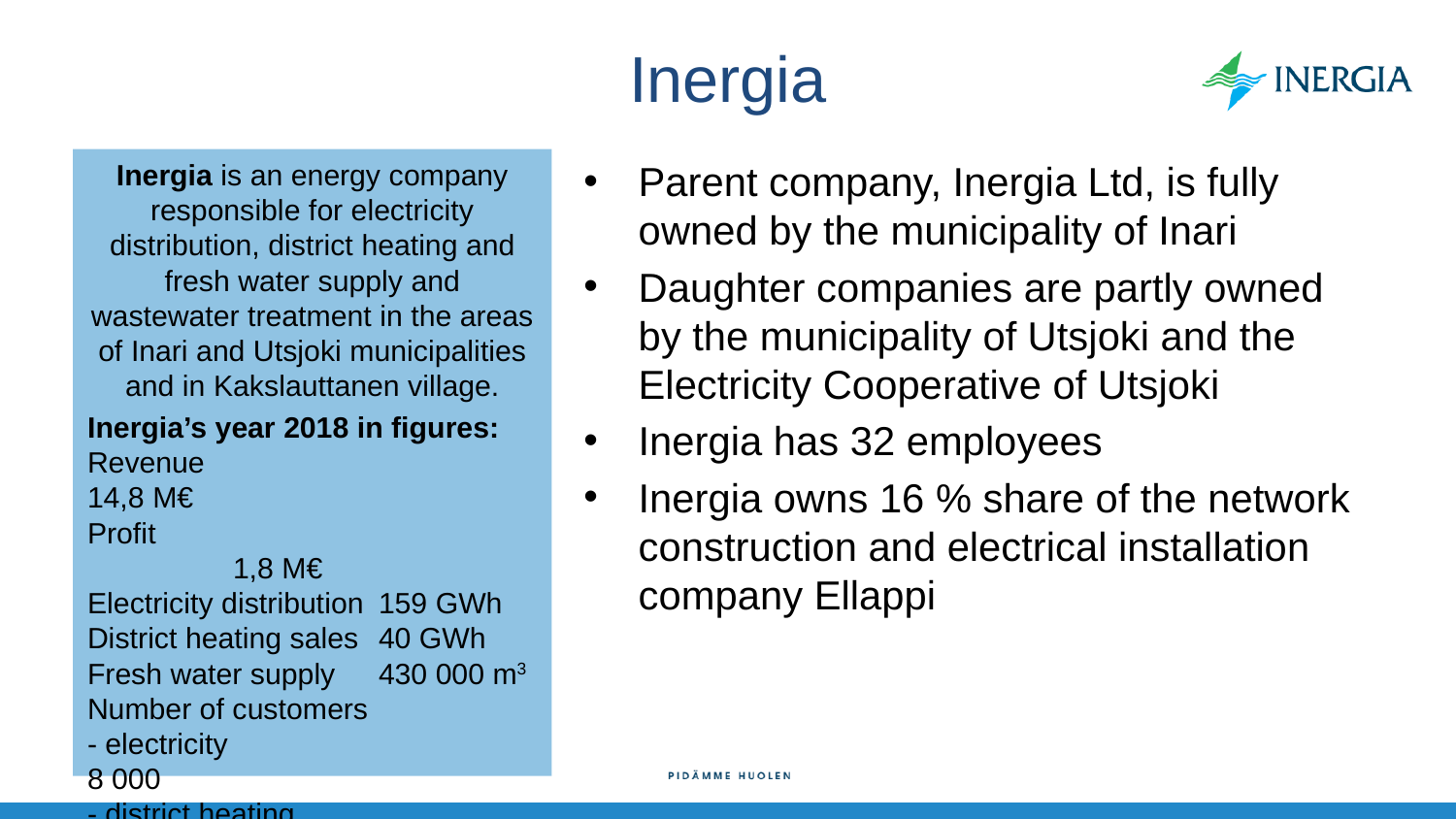

Inergia
Inergia is an energy company responsible for electricity distribution, district heating and fresh water supply and wastewater treatment in the areas of Inari and Utsjoki municipalities and in Kakslauttanen village.
Inergia’s year 2018 in figures:
Revenue			14,8 M€
Profit				1,8 M€
Electricity distribution	159 GWh
District heating sales	40 GWh
Fresh water supply	430 000 m3
Number of customers
- electricity		 	8 000
- district heating		140
- water			2 500
Parent company, Inergia Ltd, is fully owned by the municipality of Inari
Daughter companies are partly owned by the municipality of Utsjoki and the Electricity Cooperative of Utsjoki
Inergia has 32 employees
Inergia owns 16 % share of the network construction and electrical installation company Ellappi